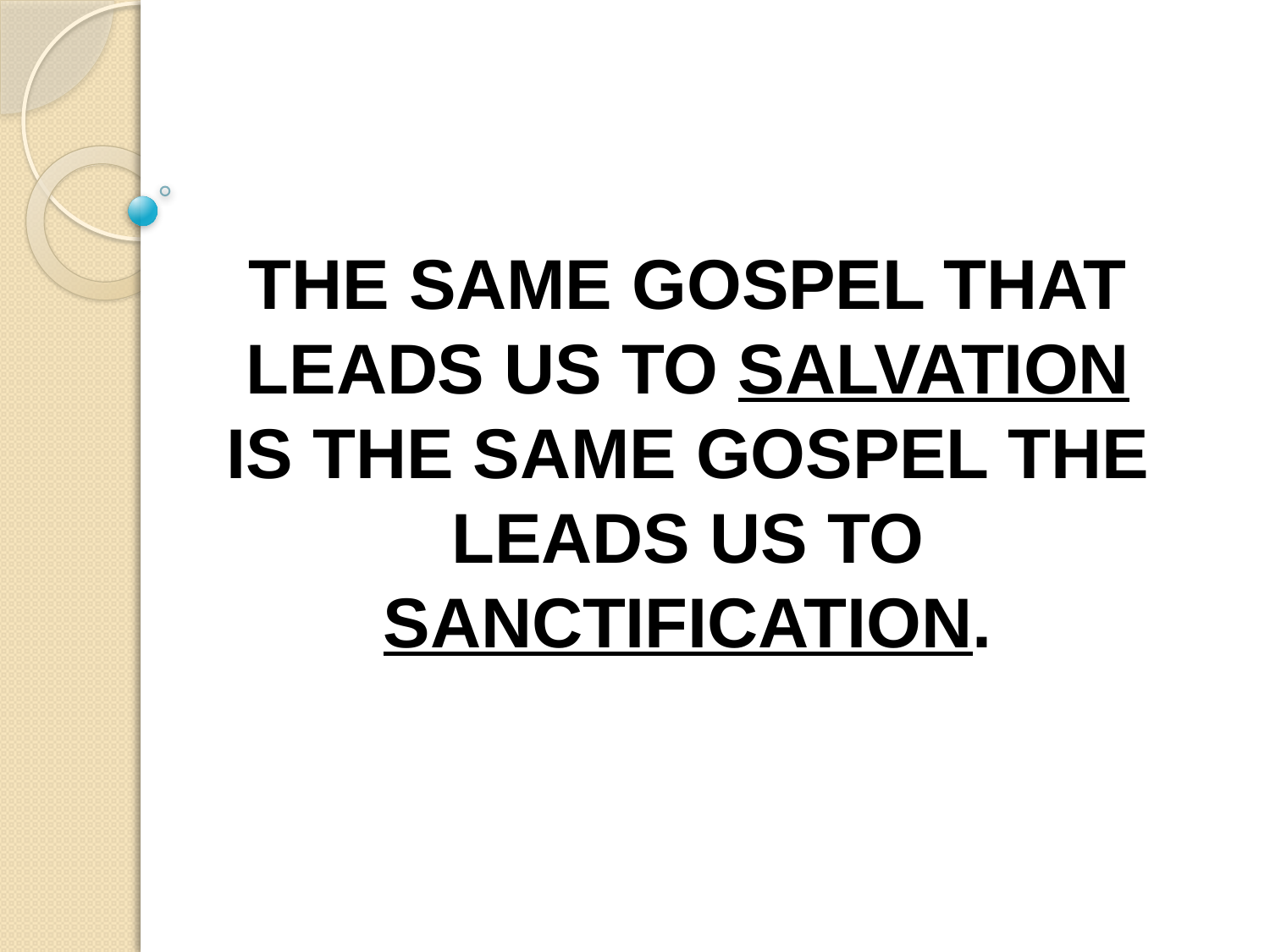

THE SAME GOSPEL THAT LEADS US TO SALVATION IS THE SAME GOSPEL THE LEADS US TO SANCTIFICATION.